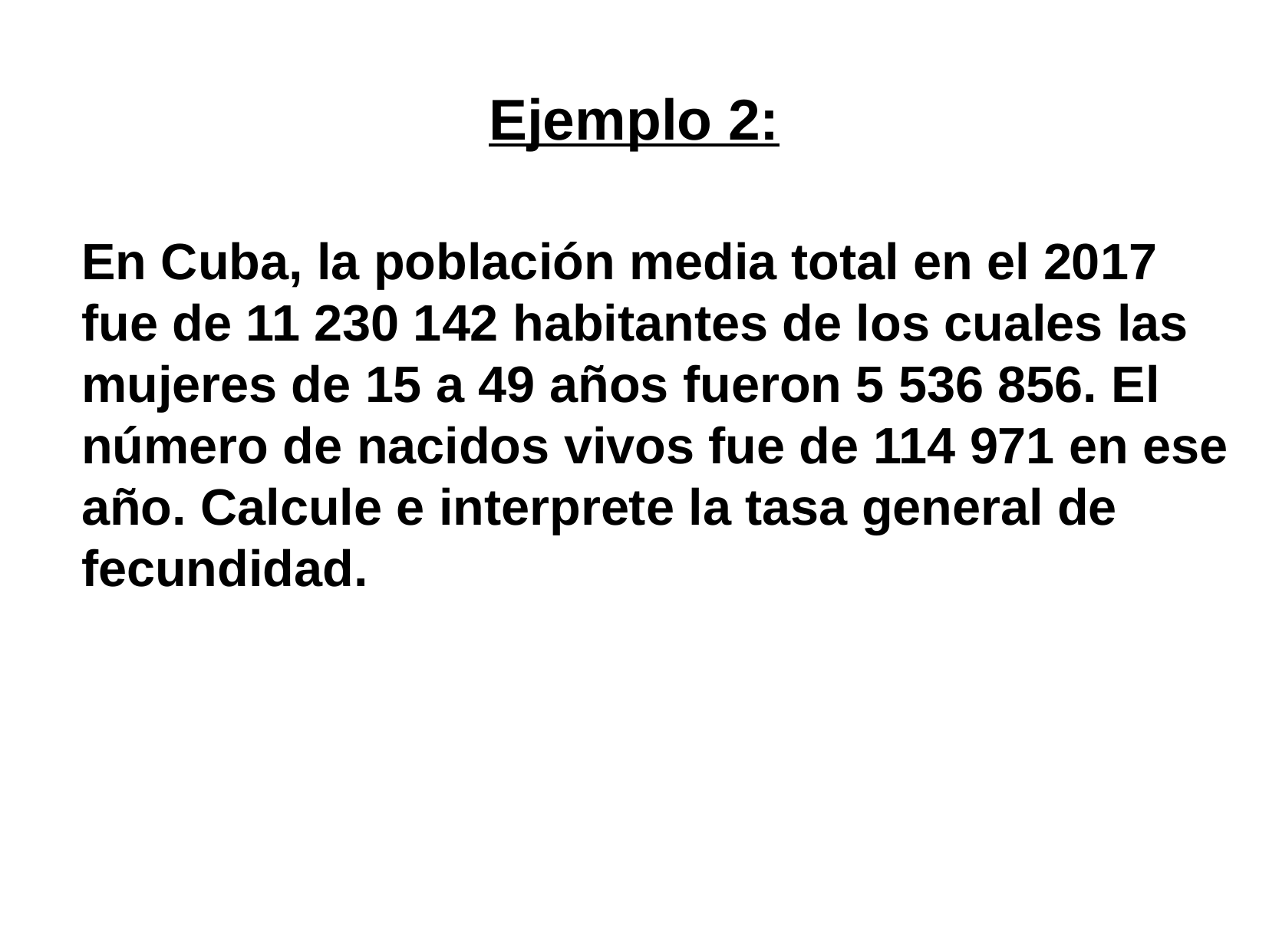

Ejemplo 2:

En Cuba, la población media total en el 2017 fue de 11 230 142 habitantes de los cuales las mujeres de 15 a 49 años fueron 5 536 856. El número de nacidos vivos fue de 114 971 en ese año. Calcule e interprete la tasa general de fecundidad.